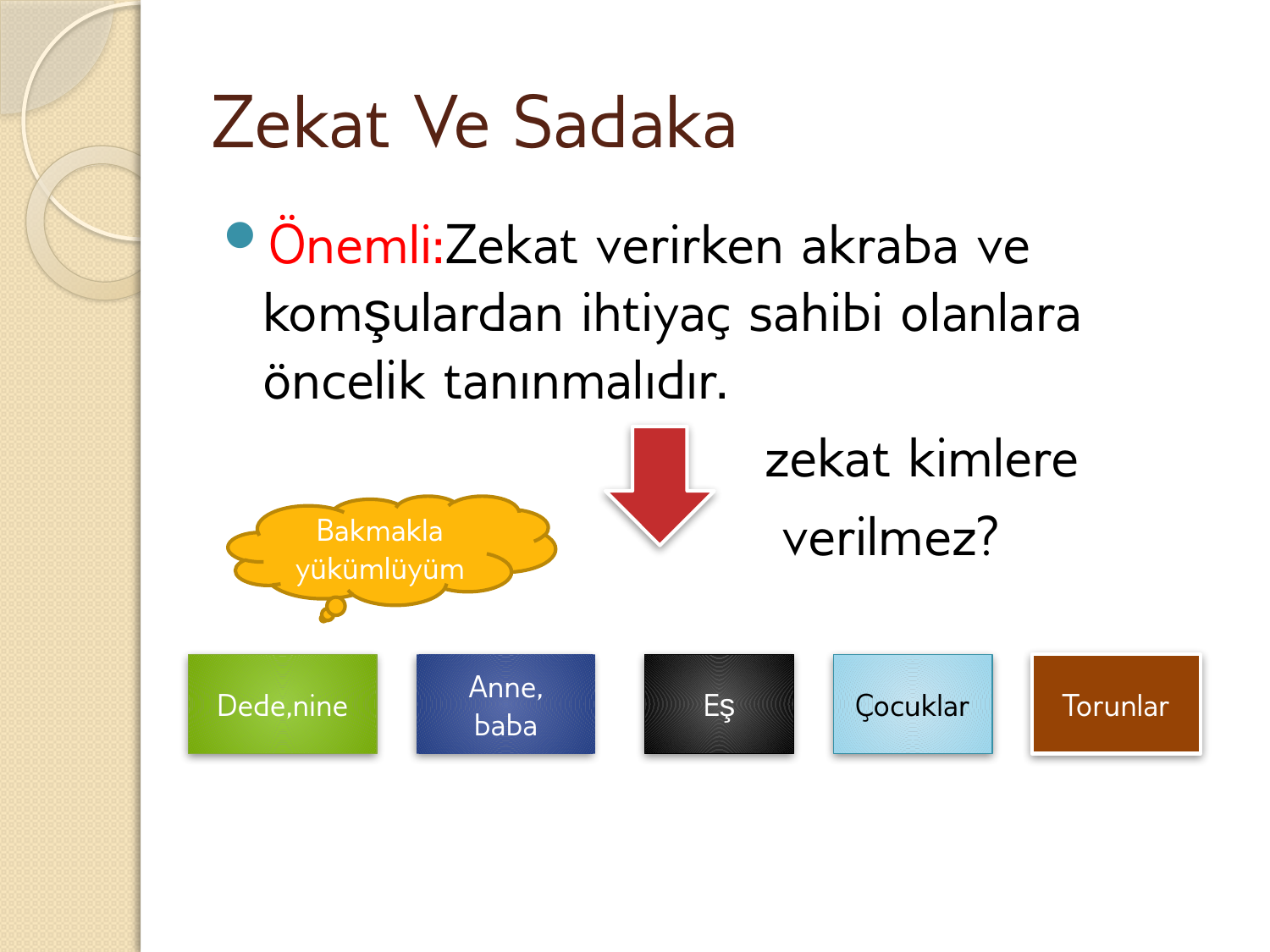

# Zekat Ve Sadaka
Önemli:Zekat verirken akraba ve komşulardan ihtiyaç sahibi olanlara öncelik tanınmalıdır.
                                zekat kimlere
                                 verilmez?

Bakmakla yükümlüyüm
Dede,nine
Anne,
baba
Eş
Çocuklar
Torunlar